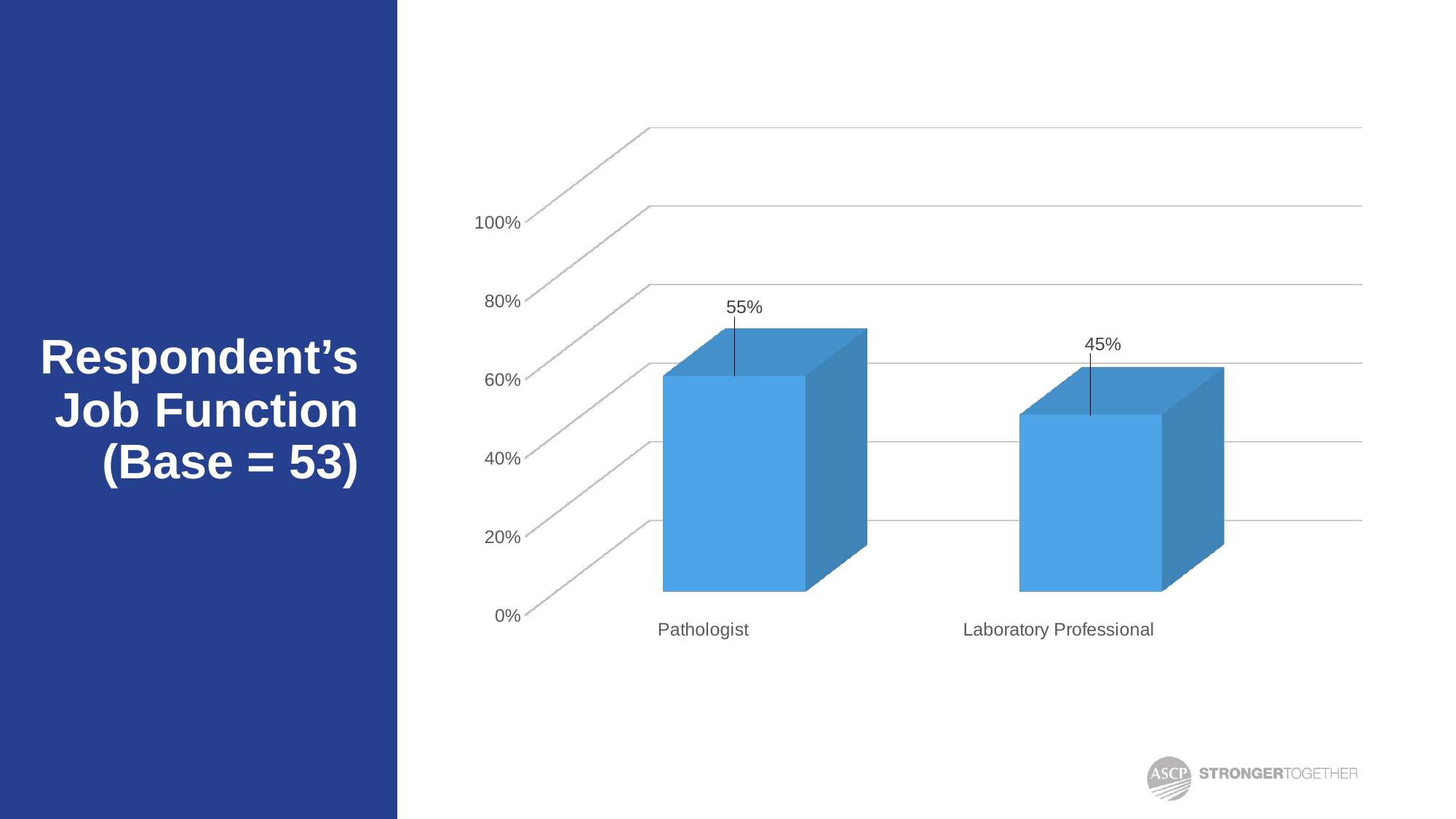

[unsupported chart]

# Respondent’s Job Function
(Base = 53)